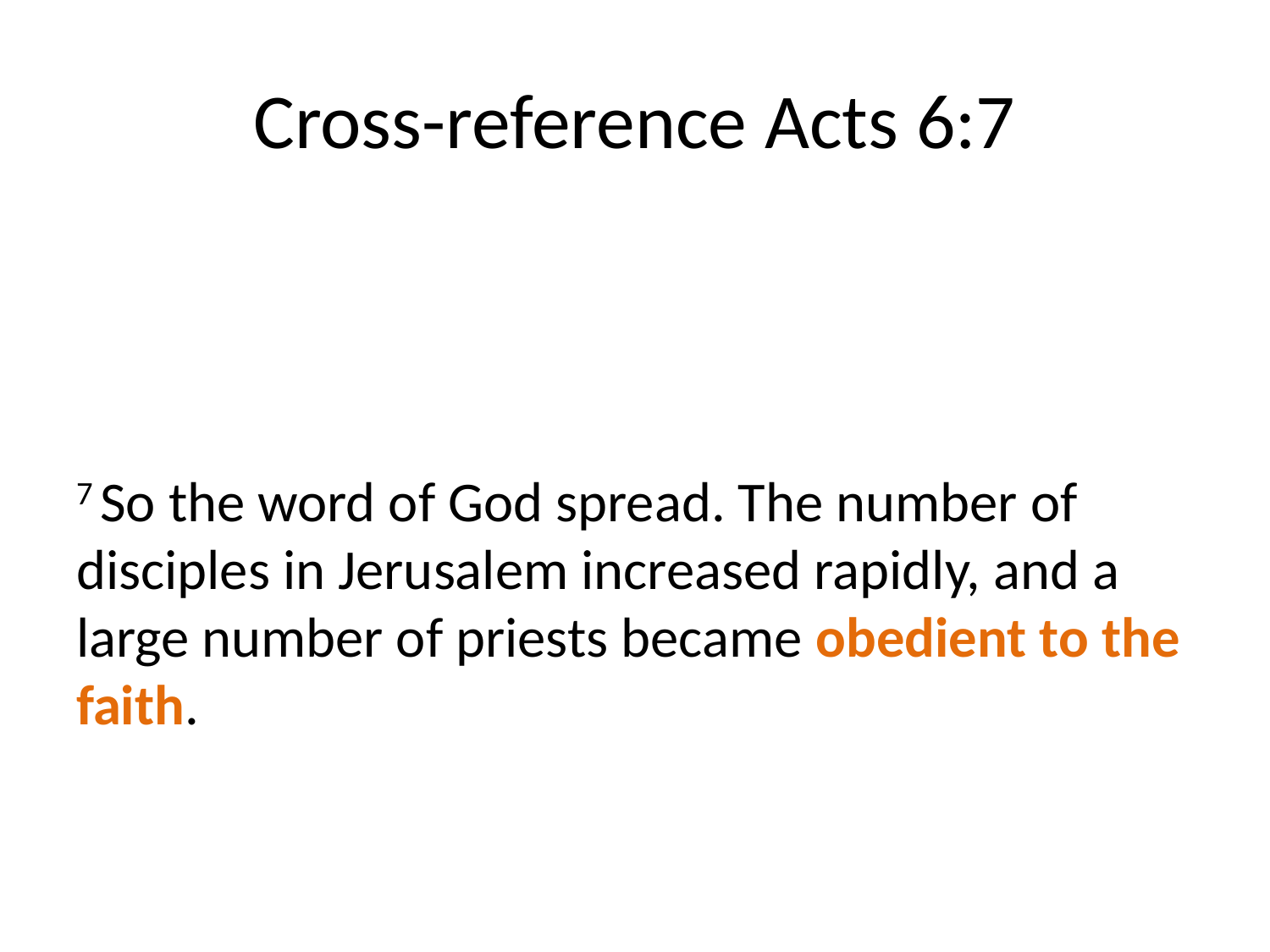

# Cross-reference Acts 6:7

7 So the word of God spread. The number of disciples in Jerusalem increased rapidly, and a large number of priests became obedient to the faith.